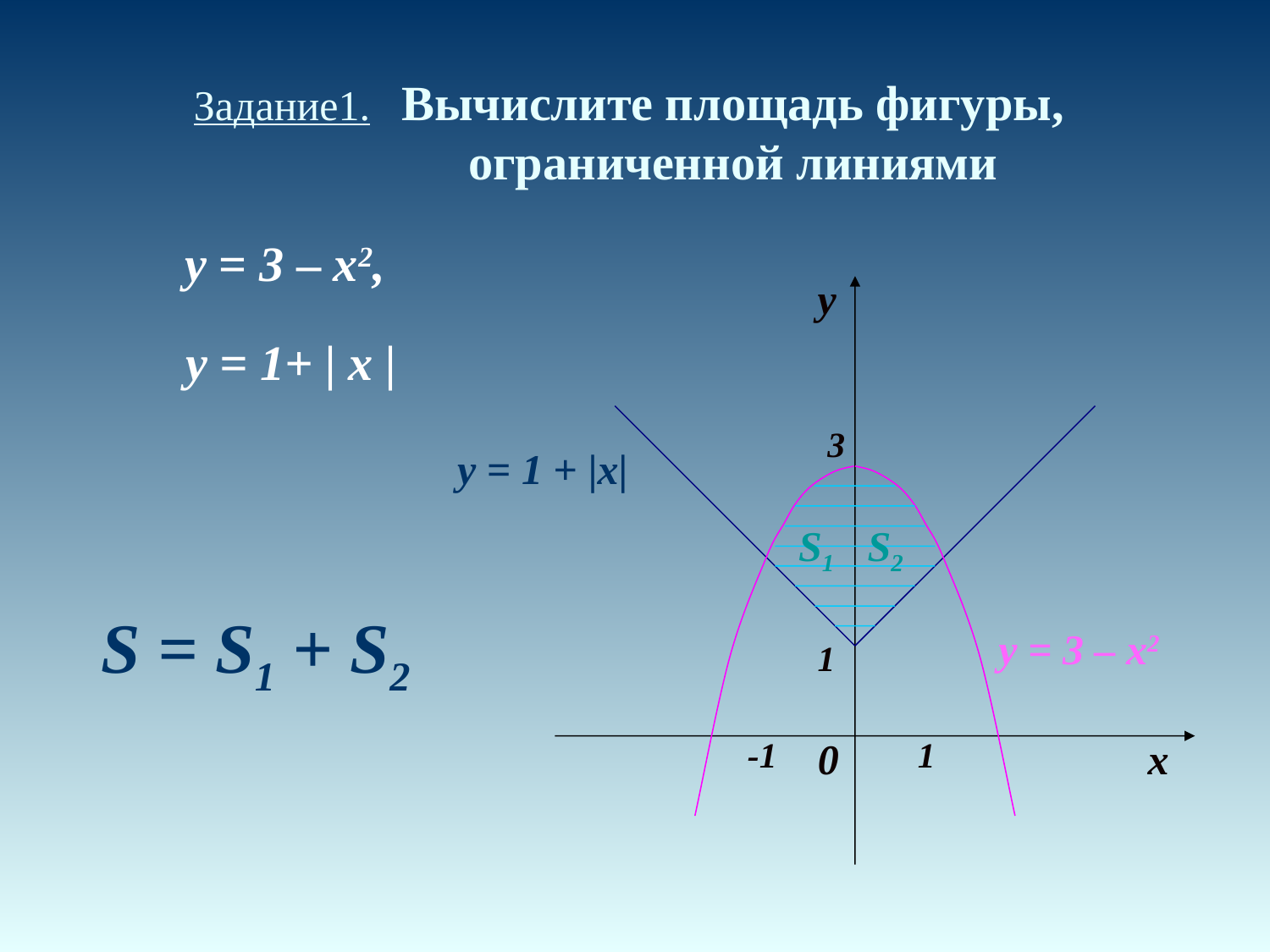

# Задание1.   Вычислите площадь фигуры, ограниченной линиями
y = 3 – x2,

 y = 1+ | x |
y

3
y = 1 + |x|

S1
S2

S = S1 + S2

y = 3 – х2

1
-1
0
1
х